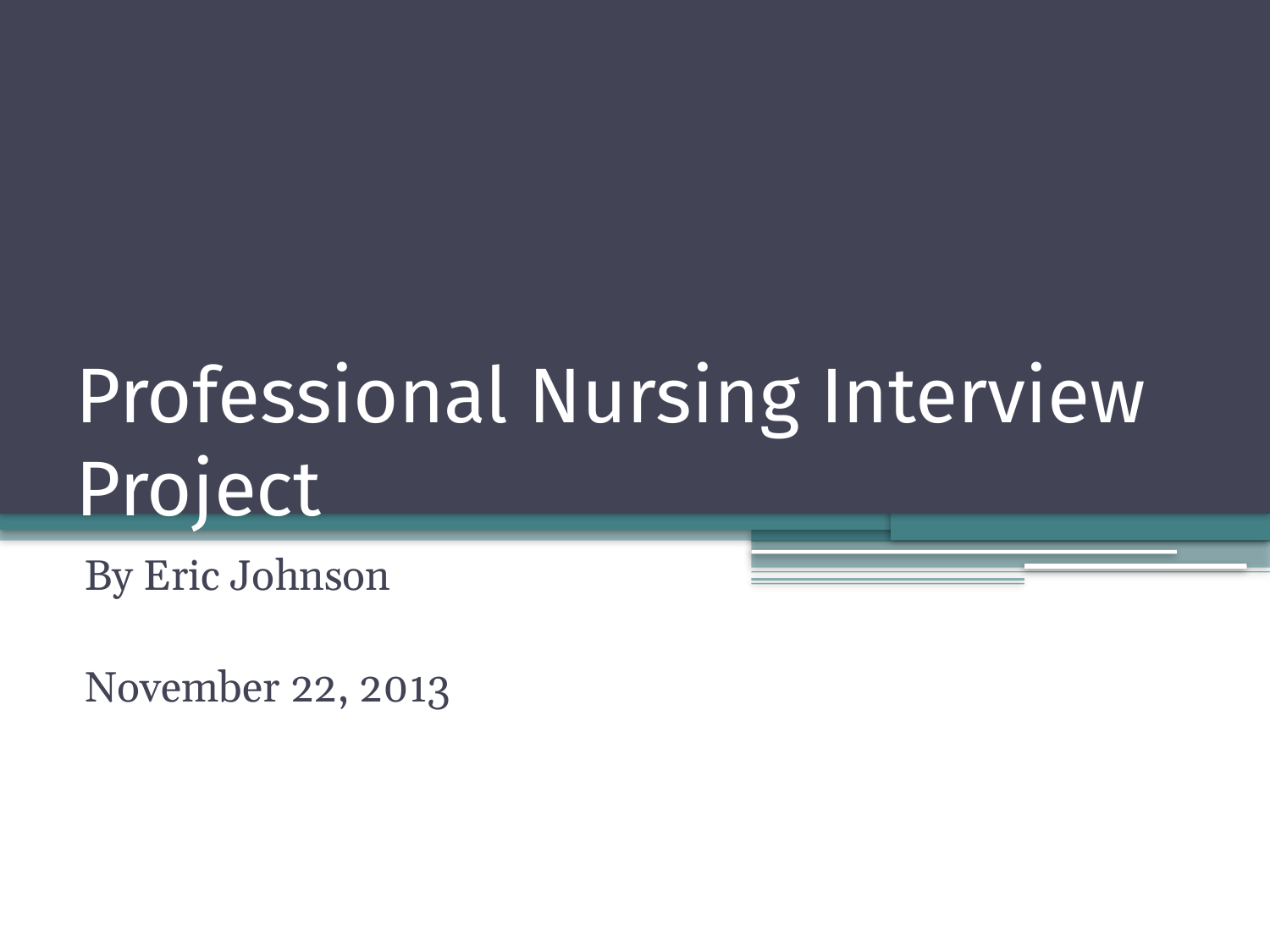

# Professional Nursing Interview Project
By Eric Johnson

November 22, 2013